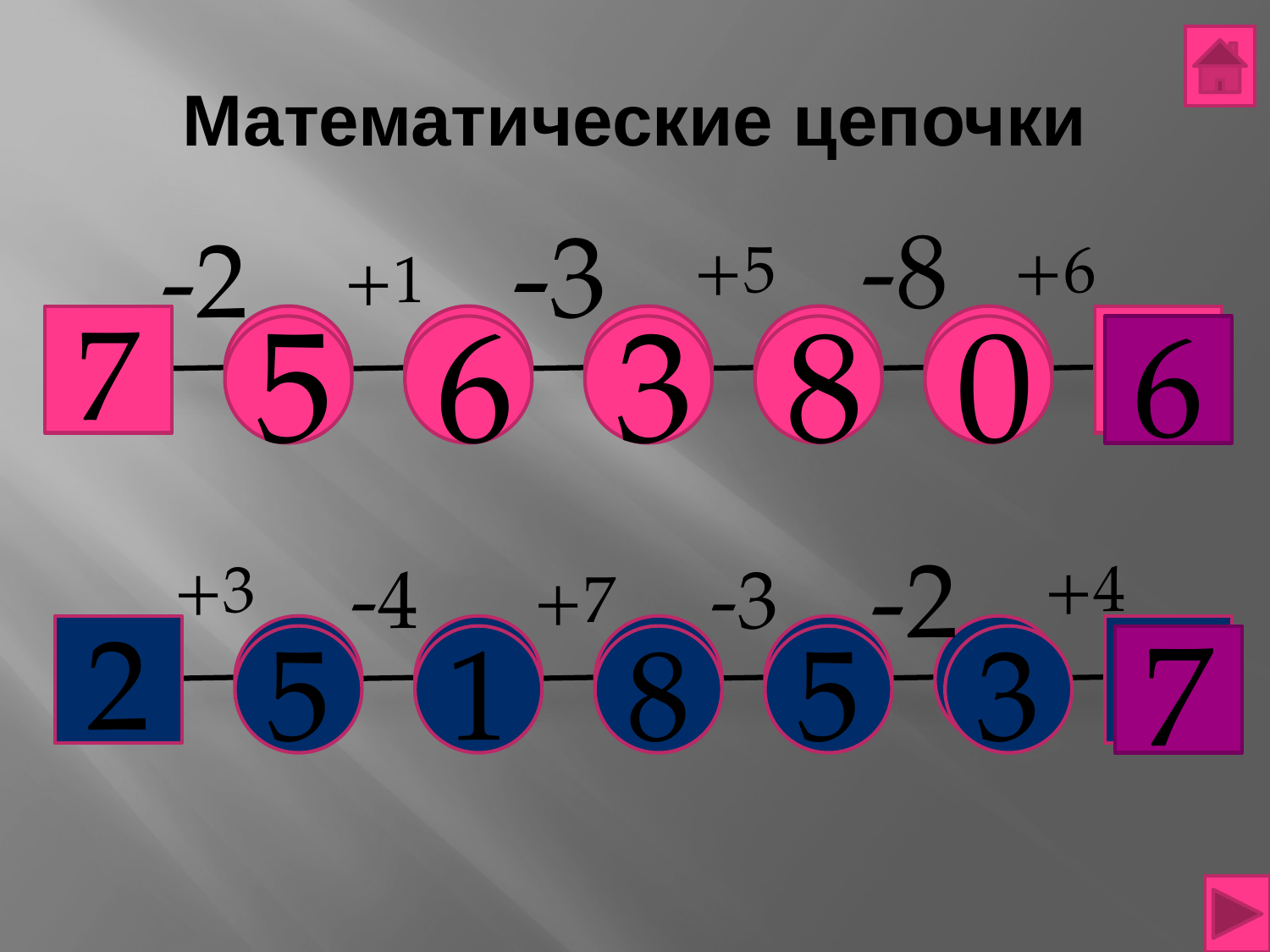

# Математические цепочки
-3
+5
-8
+6
-2
+1
7

5
6
3
8
0
6
+3
+4
-4
+7
-3
-2
2

5
1
8
5
3
7